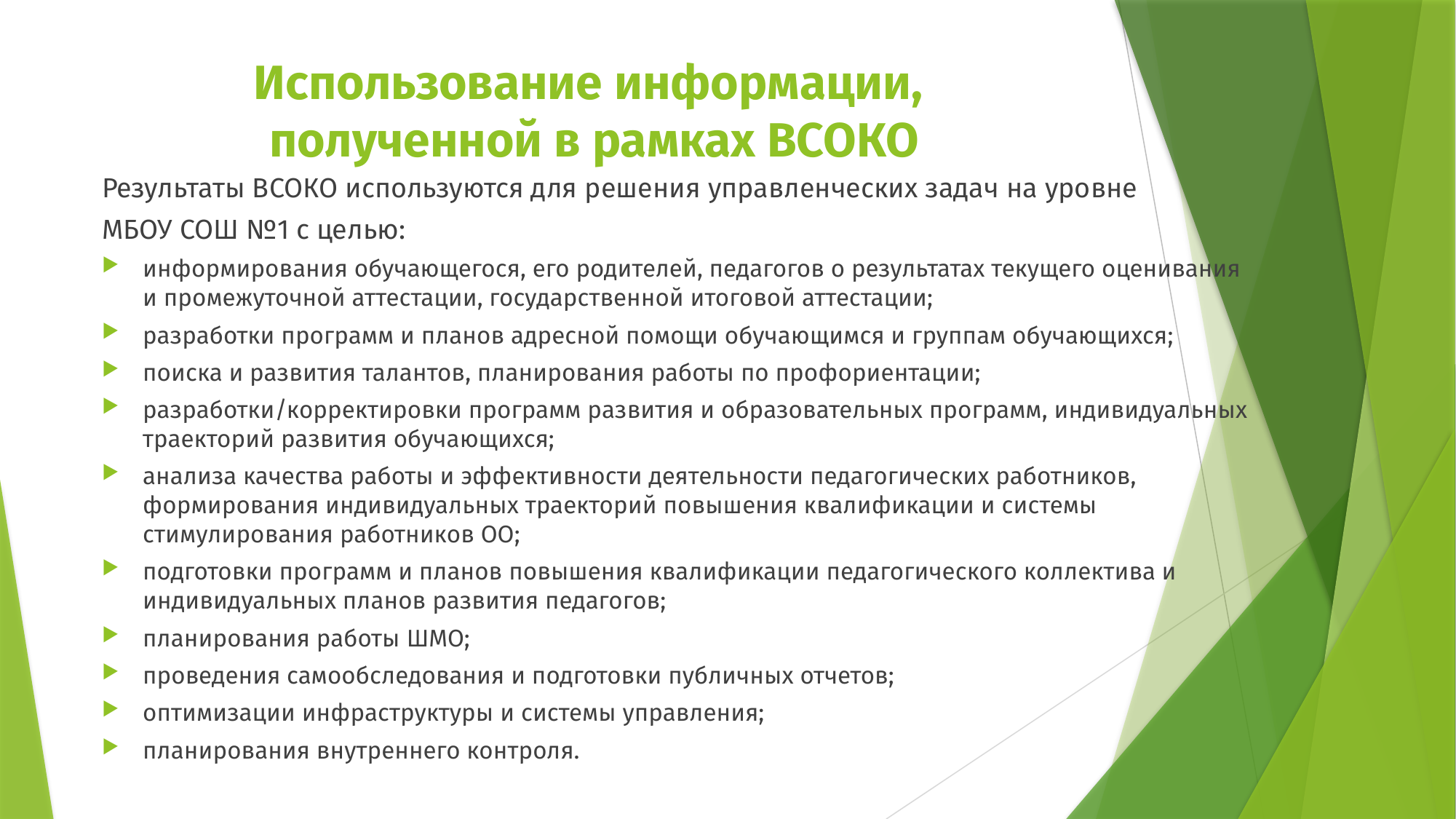

# Использование информации, полученной в рамках ВСОКО
Результаты ВСОКО используются для решения управленческих задач на уровне
МБОУ СОШ №1 с целью:
информирования обучающегося, его родителей, педагогов о результатах текущего оценивания и промежуточной аттестации, государственной итоговой аттестации;
разработки программ и планов адресной помощи обучающимся и группам обучающихся;
поиска и развития талантов, планирования работы по профориентации;
разработки/корректировки программ развития и образовательных программ, индивидуальных траекторий развития обучающихся;
анализа качества работы и эффективности деятельности педагогических работников, формирования индивидуальных траекторий повышения квалификации и системы стимулирования работников ОО;
подготовки программ и планов повышения квалификации педагогического коллектива и индивидуальных планов развития педагогов;
планирования работы ШМО;
проведения самообследования и подготовки публичных отчетов;
оптимизации инфраструктуры и системы управления;
планирования внутреннего контроля.